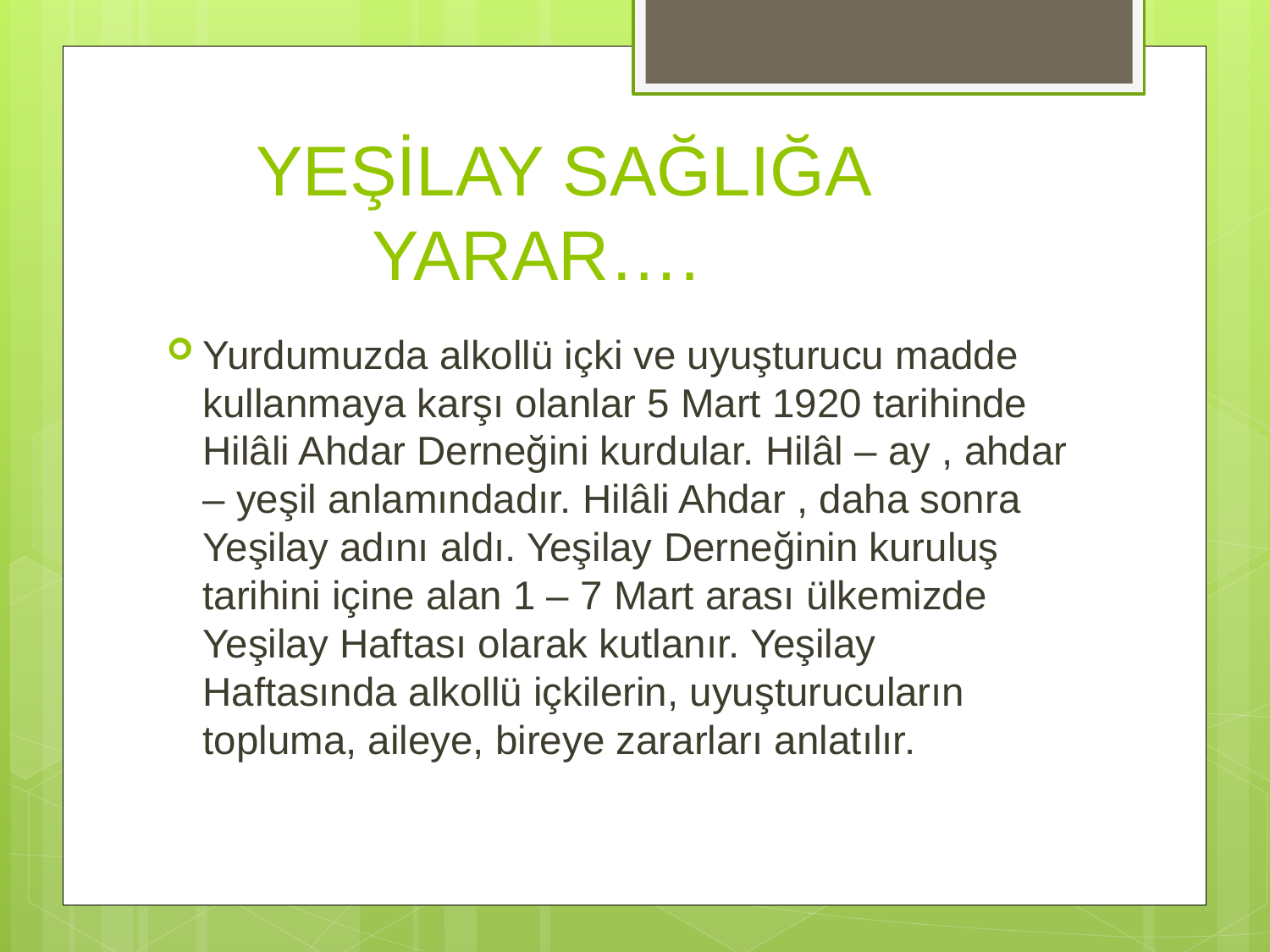

# YEŞİLAY SAĞLIĞA YARAR….
Yurdumuzda alkollü içki ve uyuşturucu madde kullanmaya karşı olanlar 5 Mart 1920 tarihinde Hilâli Ahdar Derneğini kurdular. Hilâl – ay , ahdar – yeşil anlamındadır. Hilâli Ahdar , daha sonra Yeşilay adını aldı. Yeşilay Derneğinin kuruluş tarihini içine alan 1 – 7 Mart arası ülkemizde Yeşilay Haftası olarak kutlanır. Yeşilay Haftasında alkollü içkilerin, uyuşturucuların topluma, aileye, bireye zararları anlatılır.